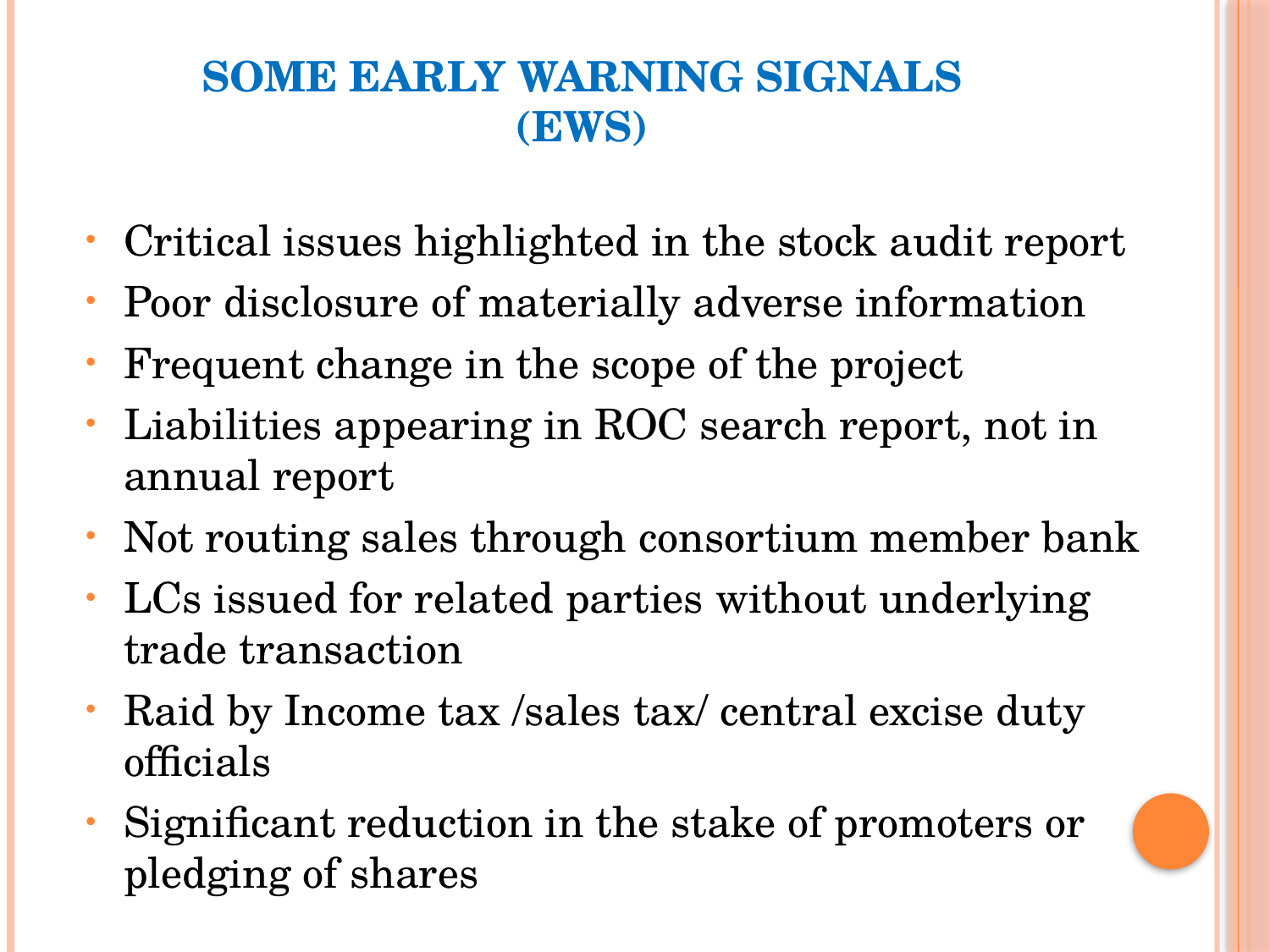

# Some Early Warning Signals (EWS)
Critical issues highlighted in the stock audit report
Poor disclosure of materially adverse information
Frequent change in the scope of the project
Liabilities appearing in ROC search report, not in annual report
Not routing sales through consortium member bank
LCs issued for related parties without underlying trade transaction
Raid by Income tax /sales tax/ central excise duty officials
Significant reduction in the stake of promoters or pledging of shares
28